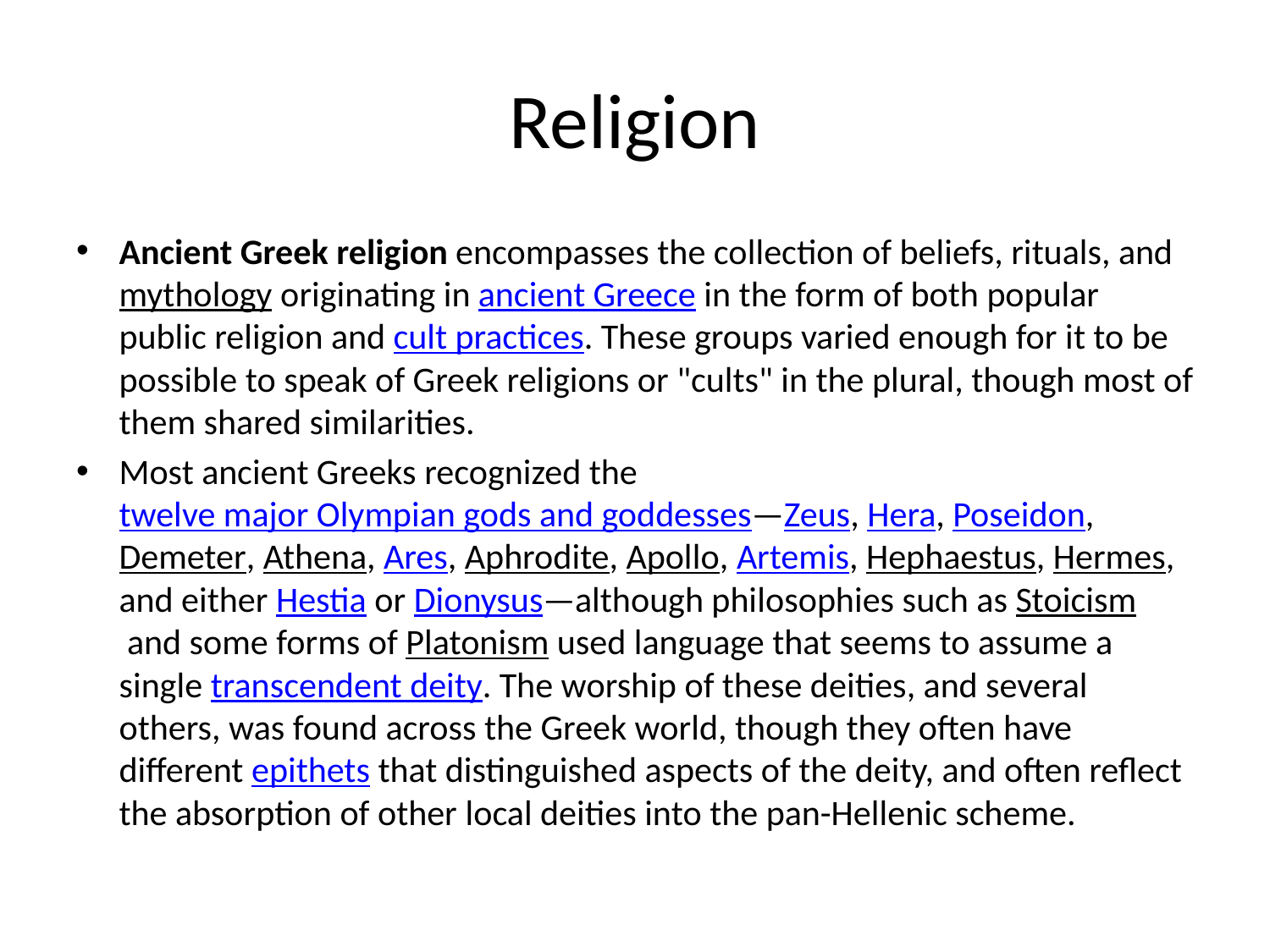

# Religion
Ancient Greek religion encompasses the collection of beliefs, rituals, and mythology originating in ancient Greece in the form of both popular public religion and cult practices. These groups varied enough for it to be possible to speak of Greek religions or "cults" in the plural, though most of them shared similarities.
Most ancient Greeks recognized the twelve major Olympian gods and goddesses—Zeus, Hera, Poseidon, Demeter, Athena, Ares, Aphrodite, Apollo, Artemis, Hephaestus, Hermes, and either Hestia or Dionysus—although philosophies such as Stoicism and some forms of Platonism used language that seems to assume a single transcendent deity. The worship of these deities, and several others, was found across the Greek world, though they often have different epithets that distinguished aspects of the deity, and often reflect the absorption of other local deities into the pan-Hellenic scheme.